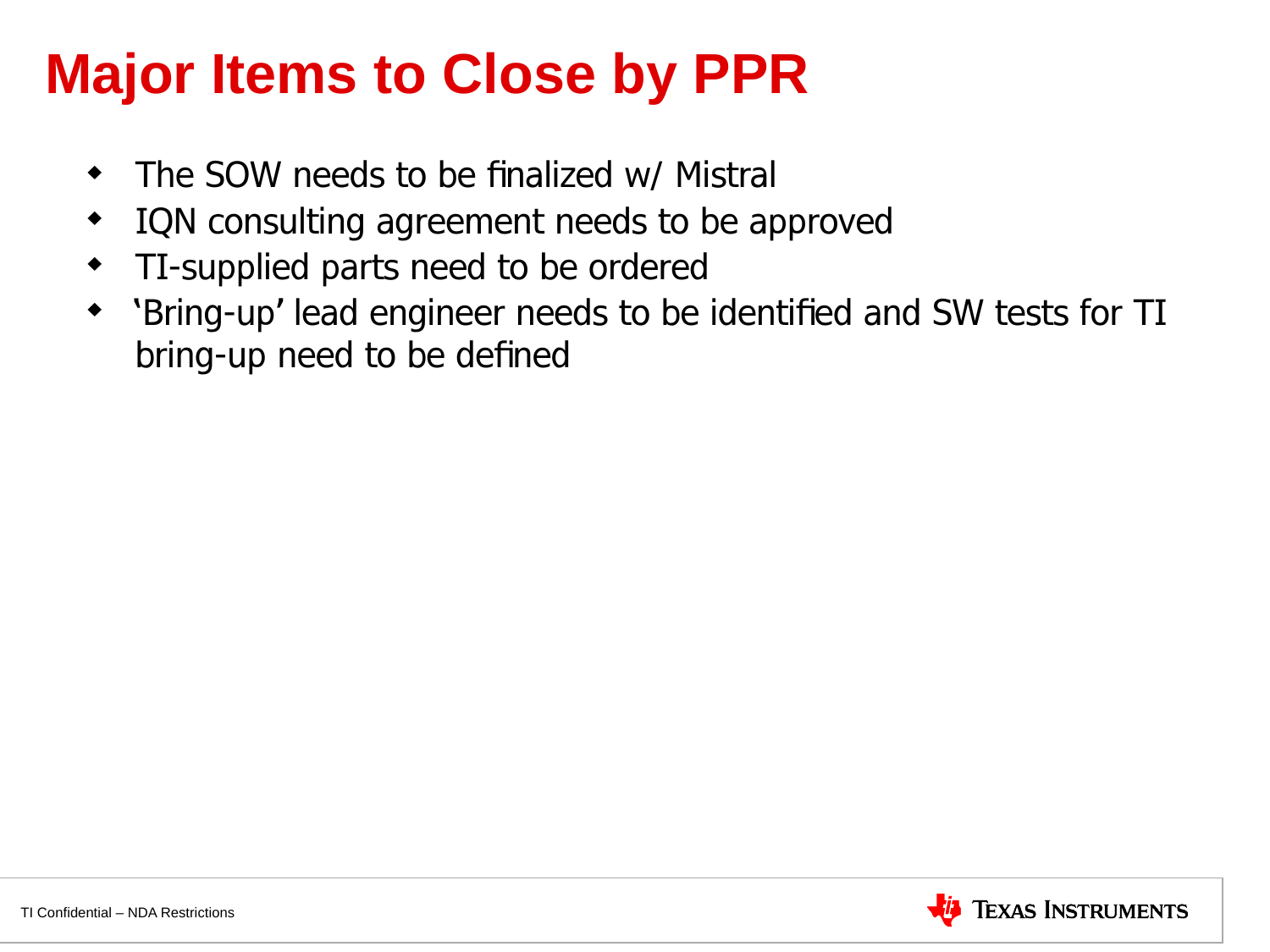

# Major Items to Close by PPR
The SOW needs to be finalized w/ Mistral
IQN consulting agreement needs to be approved
TI-supplied parts need to be ordered
‘Bring-up’ lead engineer needs to be identified and SW tests for TI bring-up need to be defined